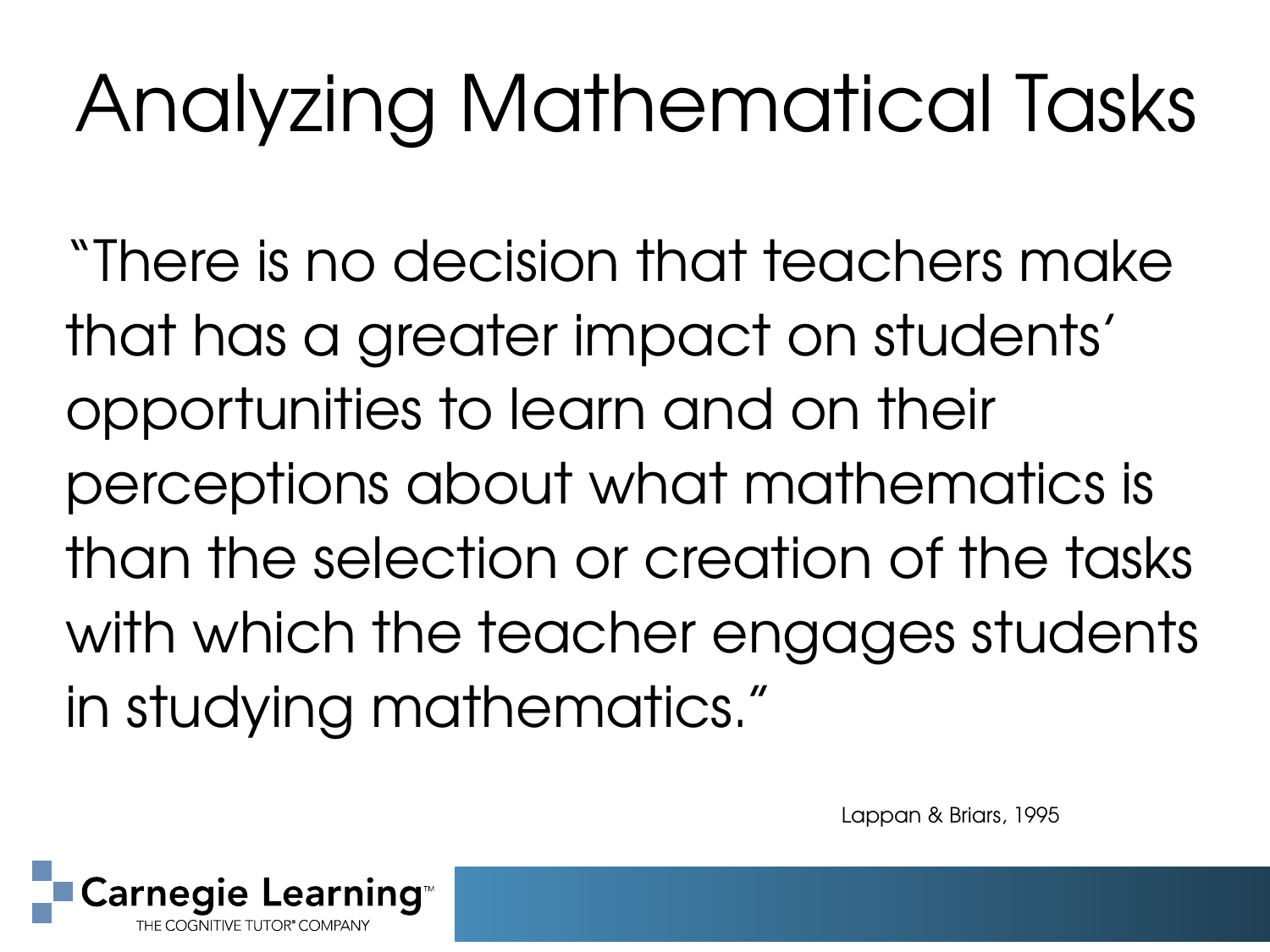

# Analyzing Mathematical Tasks
“There is no decision that teachers make that has a greater impact on students’ opportunities to learn and on their perceptions about what mathematics is than the selection or creation of the tasks with which the teacher engages students in studying mathematics.”
					         Lappan & Briars, 1995